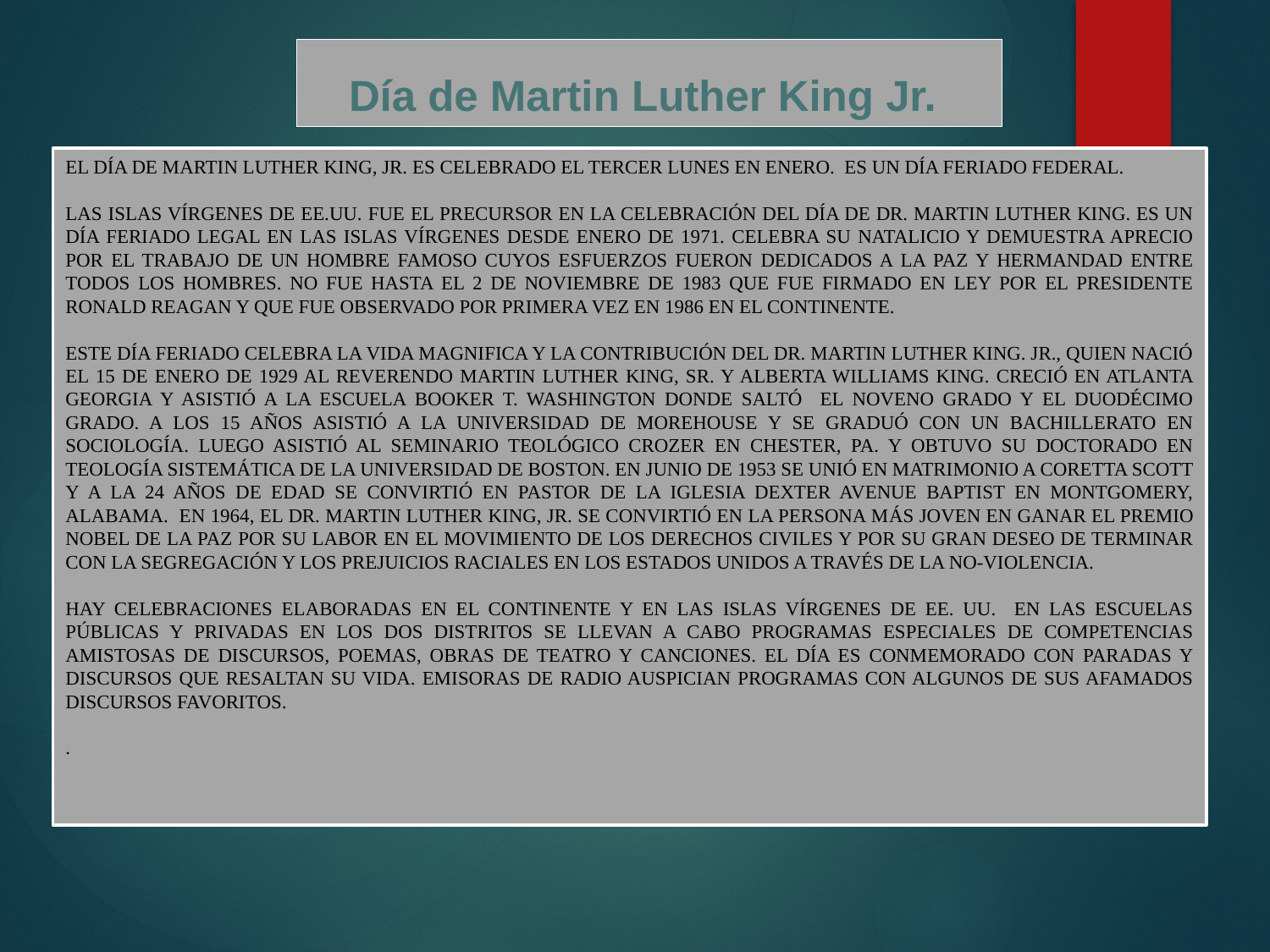

Día de Martin Luther King Jr.
El día de Martin Luther King, Jr. es celebrado el tercer lunes en enero.  Es un día feriado federal.

Las Islas Vírgenes de EE.UU. fue el precursor en la celebración del día de Dr. Martin Luther King. Es un día feriado legal en las Islas Vírgenes desde enero de 1971. Celebra su natalicio y demuestra aprecio por el trabajo de un hombre famoso cuyos esfuerzos fueron dedicados a la paz y hermandad entre todos los hombres. No fue hasta el 2 de noviembre de 1983 que fue firmado en ley por el presidente Ronald Reagan y que fue observado por primera vez en 1986 en el continente.

Este día feriado celebra la vida magnifica y la contribución del Dr. Martin Luther King. Jr., quien nació el 15 de enero de 1929 al Reverendo Martin Luther King, Sr. y Alberta Williams King. Creció en Atlanta Georgia y asistió a la escuela Booker T. Washington donde saltó  el noveno grado y el duodécimo grado. A los 15 años asistió a la Universidad de Morehouse y se graduó con un Bachillerato en Sociología. Luego asistió al Seminario Teológico Crozer en Chester, PA. y obtuvo su Doctorado en Teología Sistemática de la Universidad de Boston. En junio de 1953 se unió en matrimonio a Coretta Scott y a la 24 años de edad se convirtió en pastor de la iglesia Dexter Avenue Baptist en Montgomery, Alabama.  En 1964, el Dr. Martin Luther King, Jr. se convirtió en la persona más joven en ganar el premio Nobel de la Paz por su labor en el movimiento de los derechos civiles y por su gran deseo de terminar con la segregación y los prejuicios raciales en los Estados Unidos a través de la no-violencia.

Hay celebraciones elaboradas en el continente y en las Islas Vírgenes de EE. UU.  En las escuelas públicas y privadas en los dos distritos se llevan a cabo programas especiales de competencias amistosas de discursos, poemas, obras de teatro y canciones. El día es conmemorado con paradas y discursos que resaltan su vida. Emisoras de radio auspician programas con algunos de sus afamados discursos favoritos.

.
.
Este